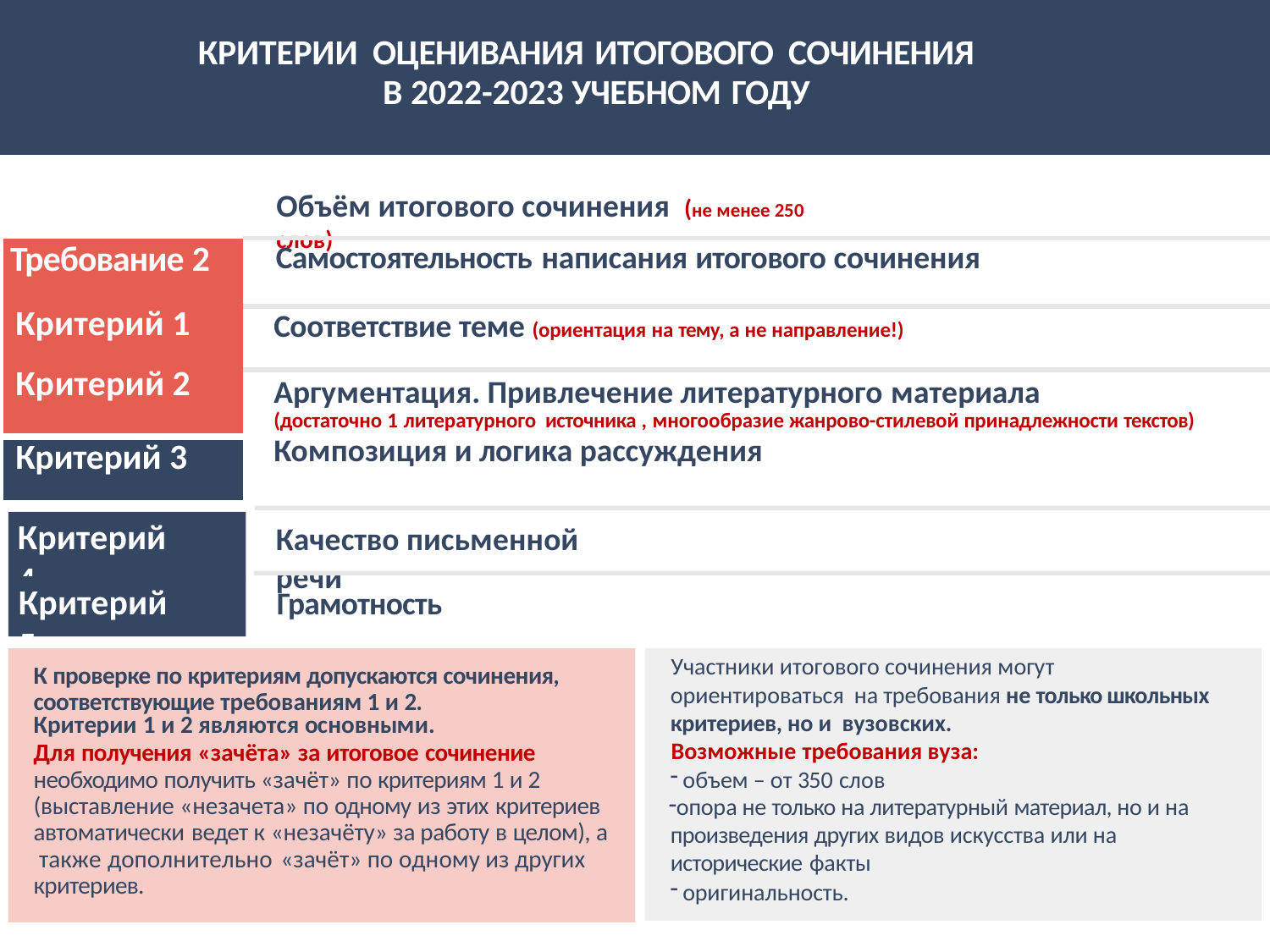

# КРИТЕРИИ ОЦЕНИВАНИЯ ИТОГОВОГО СОЧИНЕНИЯ  В 2022-2023 УЧЕБНОМ ГОДУ
Объём итогового сочинения  (не менее 250 слов)
| Требование 2 | Самостоятельность написания итогового сочинения |
| --- | --- |
| Критерий 1 Критерий 2 | Соответствие теме (ориентация на тему, а не направление!) |
|  | Аргументация. Привлечение литературного материала (достаточно 1 литературного источника , многообразие жанрово-стилевой принадлежности текстов) Композиция и логика рассуждения |
| Критерий 3 |  |

Критерий 4
Качество письменной речи

Критерий 5
Грамотность

Участники итогового сочинения могут ориентироваться  на требования не только школьных критериев, но и  вузовских.
Возможные требования вуза:
объем – от 350 слов
опора не только на литературный материал, но и на  произведения других видов искусства или на  исторические факты
оригинальность.
К проверке по критериям допускаются сочинения,  соответствующие требованиям 1 и 2.
Критерии 1 и 2 являются основными.
Для получения «зачёта» за итоговое сочинение  необходимо получить «зачёт» по критериям 1 и 2  (выставление «незачета» по одному из этих критериев  автоматически ведет к «незачёту» за работу в целом), а  также дополнительно «зачёт» по одному из других  критериев.